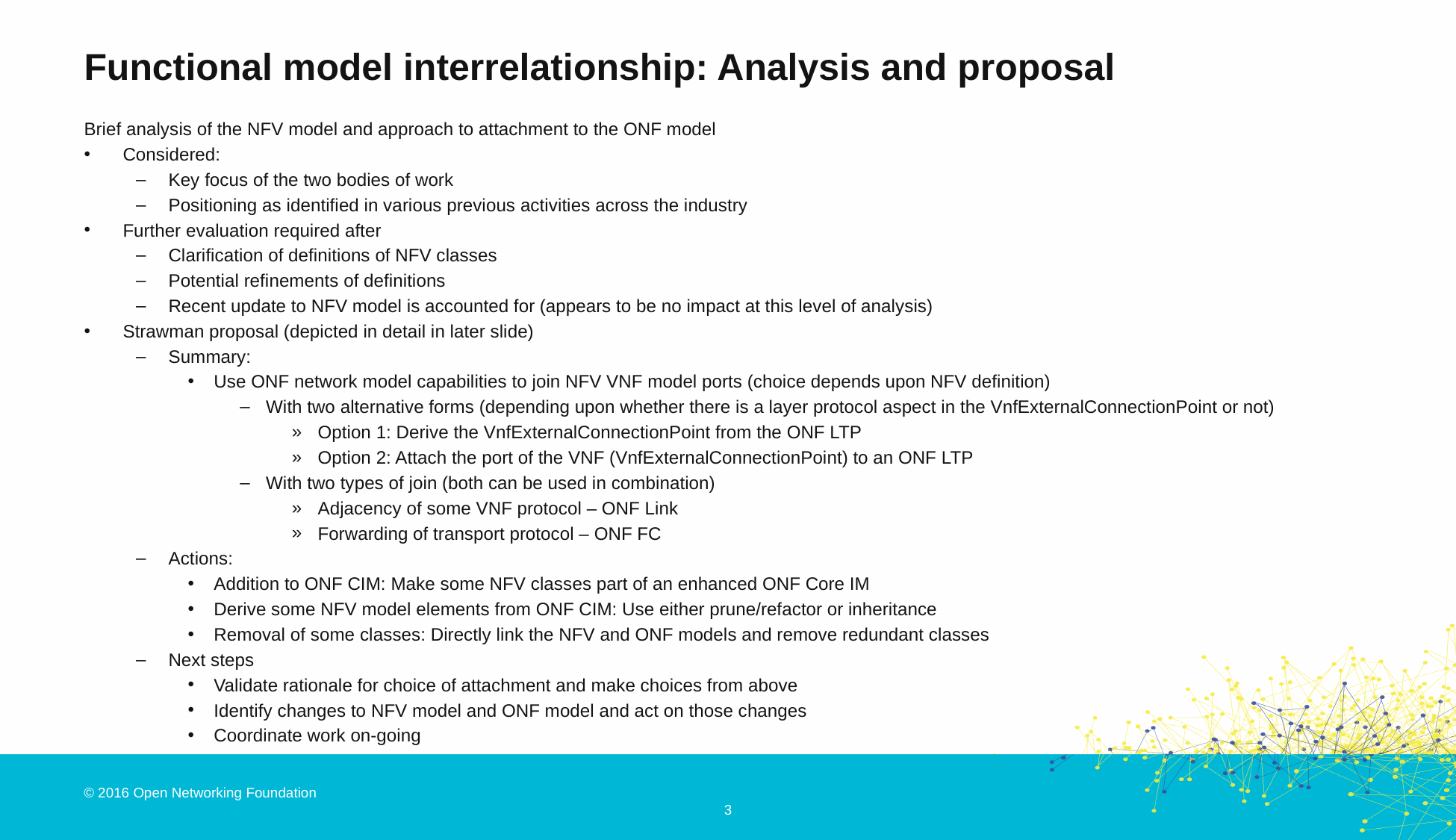

# Functional model interrelationship: Analysis and proposal
Brief analysis of the NFV model and approach to attachment to the ONF model
Considered:
Key focus of the two bodies of work
Positioning as identified in various previous activities across the industry
Further evaluation required after
Clarification of definitions of NFV classes
Potential refinements of definitions
Recent update to NFV model is accounted for (appears to be no impact at this level of analysis)
Strawman proposal (depicted in detail in later slide)
Summary:
Use ONF network model capabilities to join NFV VNF model ports (choice depends upon NFV definition)
With two alternative forms (depending upon whether there is a layer protocol aspect in the VnfExternalConnectionPoint or not)
Option 1: Derive the VnfExternalConnectionPoint from the ONF LTP
Option 2: Attach the port of the VNF (VnfExternalConnectionPoint) to an ONF LTP
With two types of join (both can be used in combination)
Adjacency of some VNF protocol – ONF Link
Forwarding of transport protocol – ONF FC
Actions:
Addition to ONF CIM: Make some NFV classes part of an enhanced ONF Core IM
Derive some NFV model elements from ONF CIM: Use either prune/refactor or inheritance
Removal of some classes: Directly link the NFV and ONF models and remove redundant classes
Next steps
Validate rationale for choice of attachment and make choices from above
Identify changes to NFV model and ONF model and act on those changes
Coordinate work on-going

3